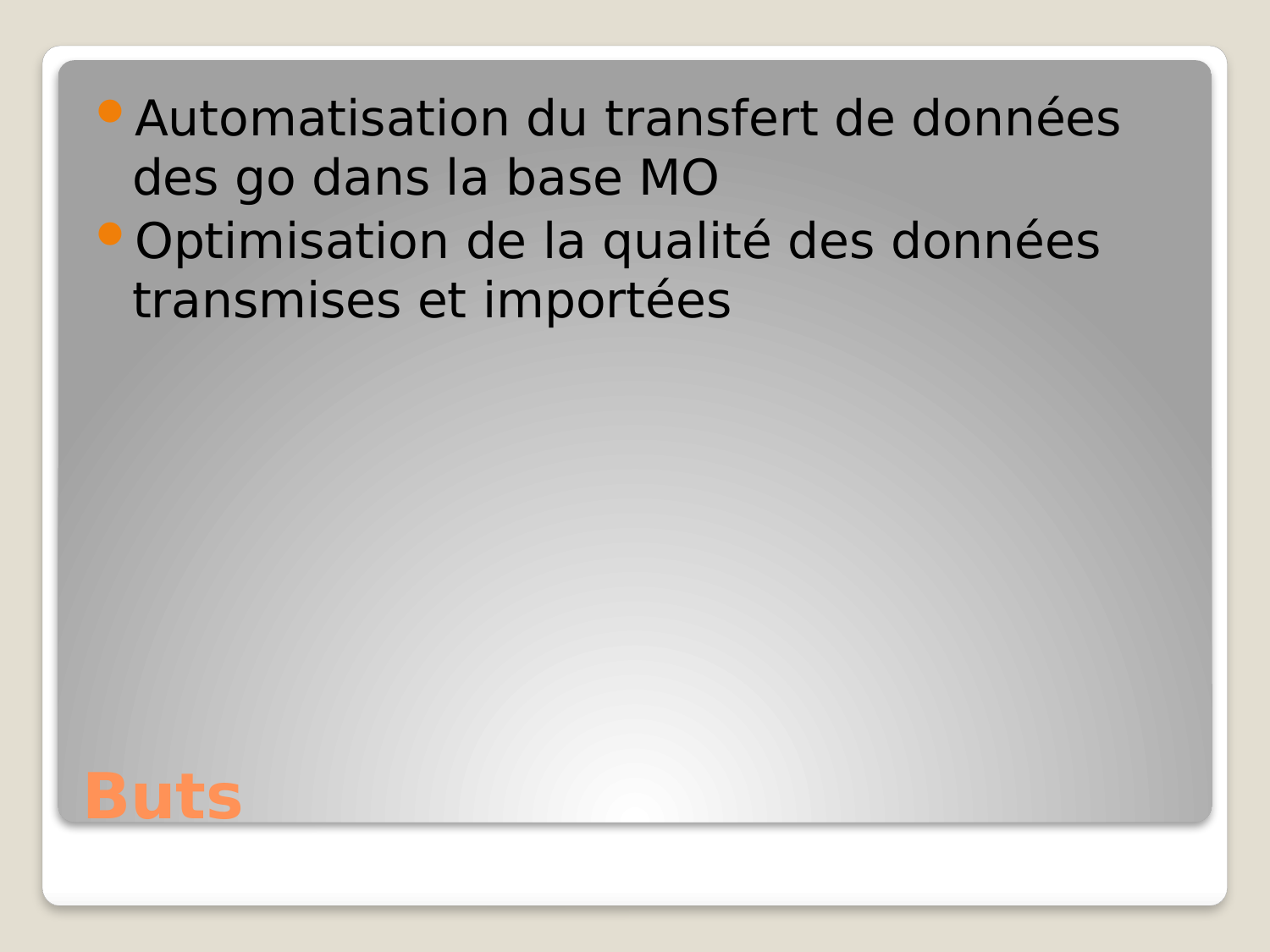

Automatisation du transfert de données des go dans la base MO
Optimisation de la qualité des données transmises et importées
# Buts